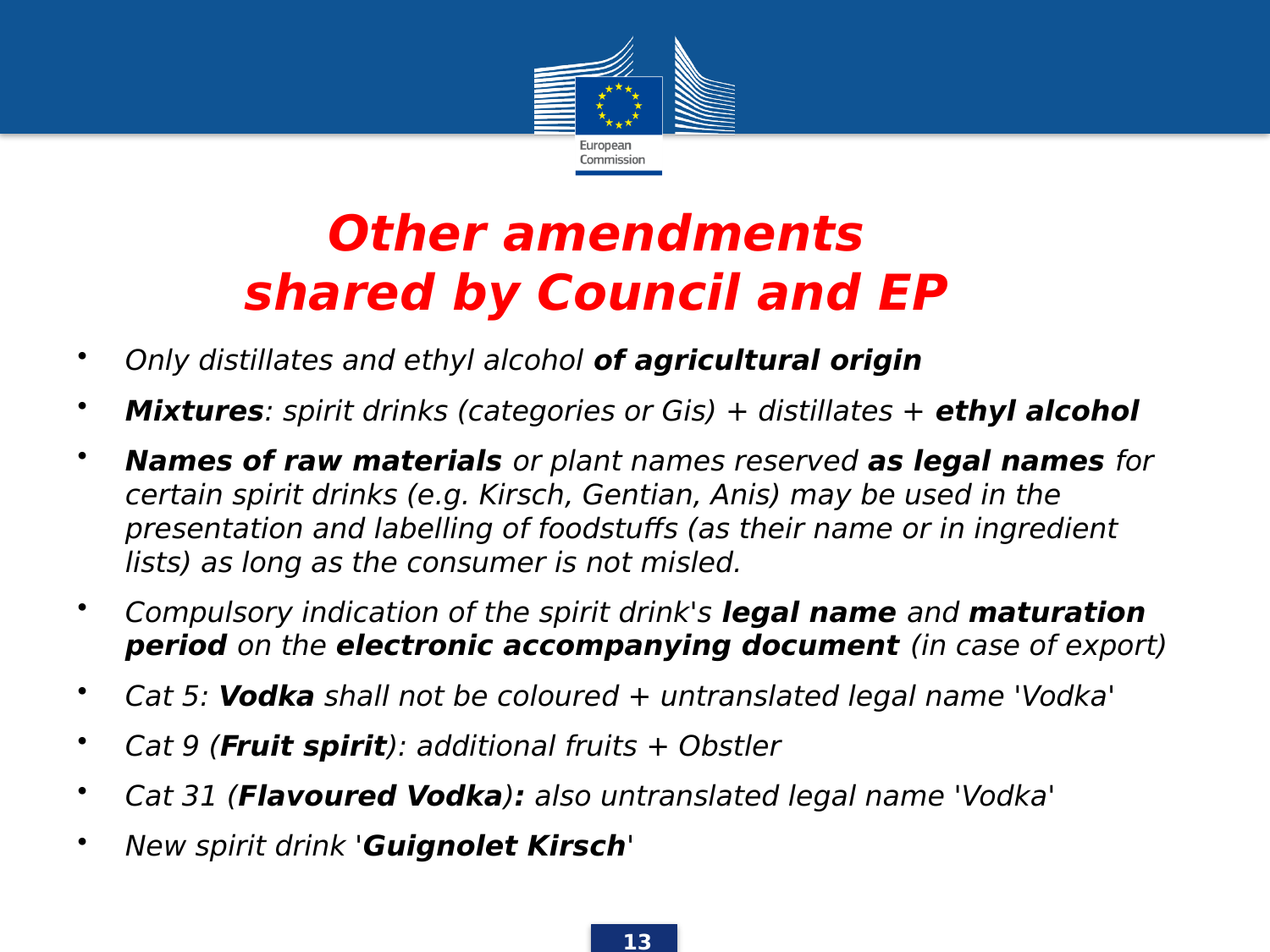

# Other amendments shared by Council and EP
Only distillates and ethyl alcohol of agricultural origin
Mixtures: spirit drinks (categories or Gis) + distillates + ethyl alcohol
Names of raw materials or plant names reserved as legal names for certain spirit drinks (e.g. Kirsch, Gentian, Anis) may be used in the presentation and labelling of foodstuffs (as their name or in ingredient lists) as long as the consumer is not misled.
Compulsory indication of the spirit drink's legal name and maturation period on the electronic accompanying document (in case of export)
Cat 5: Vodka shall not be coloured + untranslated legal name 'Vodka'
Cat 9 (Fruit spirit): additional fruits + Obstler
Cat 31 (Flavoured Vodka): also untranslated legal name 'Vodka'
New spirit drink 'Guignolet Kirsch'